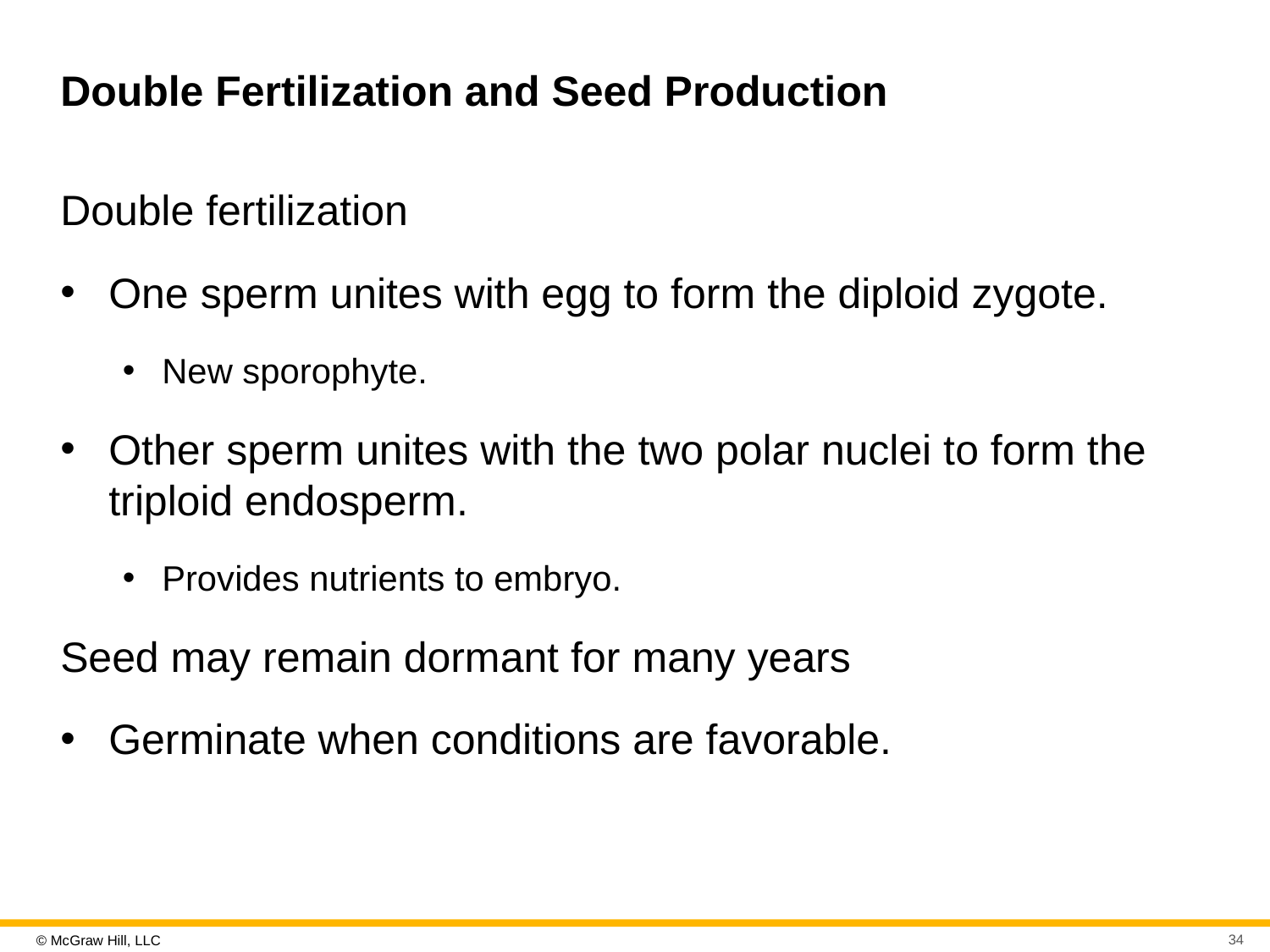

# Double Fertilization and Seed Production
Double fertilization
One sperm unites with egg to form the diploid zygote.
New sporophyte.
Other sperm unites with the two polar nuclei to form the triploid endosperm.
Provides nutrients to embryo.
Seed may remain dormant for many years
Germinate when conditions are favorable.
34